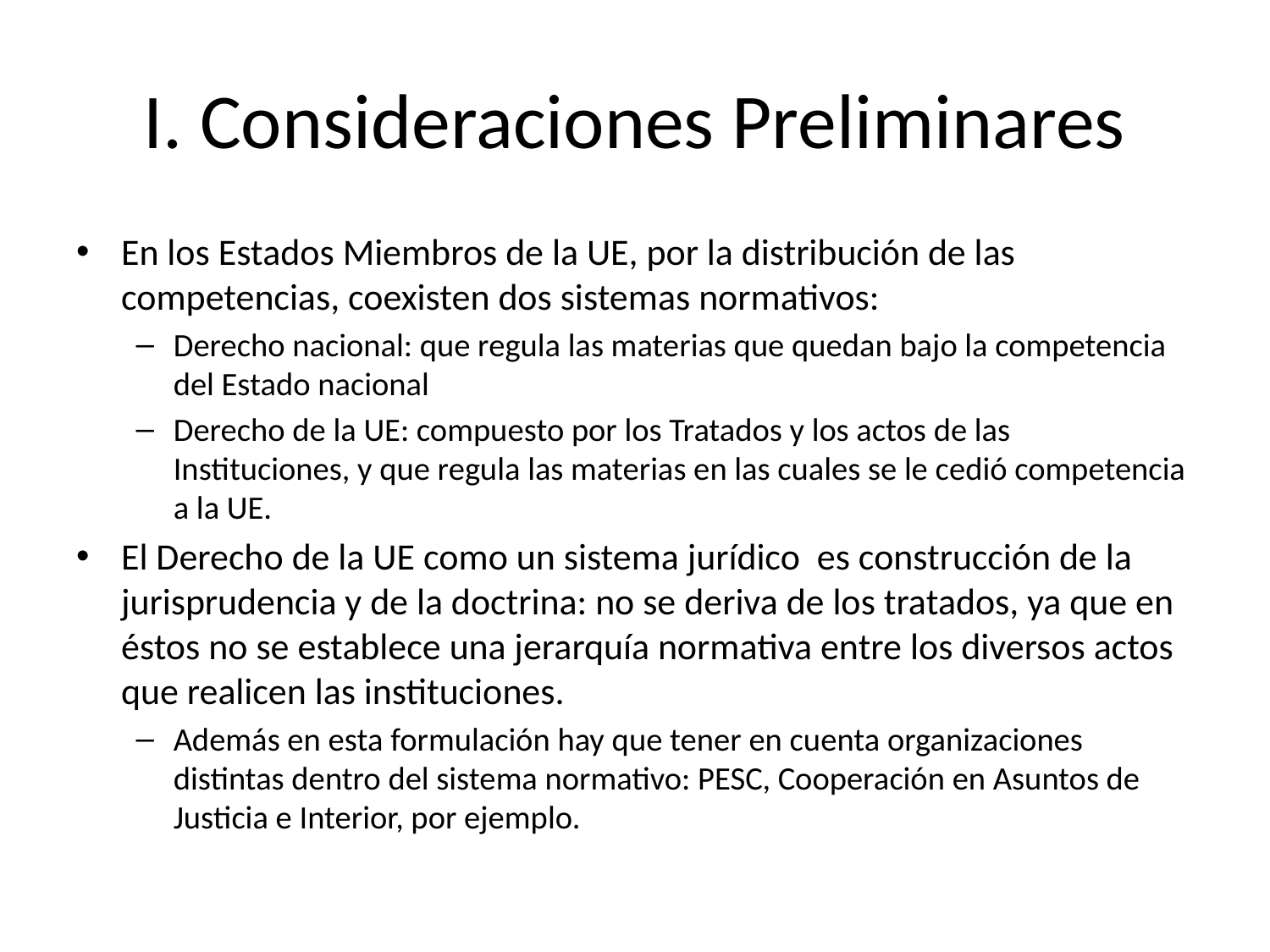

# I. Consideraciones Preliminares
En los Estados Miembros de la UE, por la distribución de las competencias, coexisten dos sistemas normativos:
Derecho nacional: que regula las materias que quedan bajo la competencia del Estado nacional
Derecho de la UE: compuesto por los Tratados y los actos de las Instituciones, y que regula las materias en las cuales se le cedió competencia a la UE.
El Derecho de la UE como un sistema jurídico  es construcción de la jurisprudencia y de la doctrina: no se deriva de los tratados, ya que en éstos no se establece una jerarquía normativa entre los diversos actos que realicen las instituciones.
Además en esta formulación hay que tener en cuenta organizaciones distintas dentro del sistema normativo: PESC, Cooperación en Asuntos de Justicia e Interior, por ejemplo.